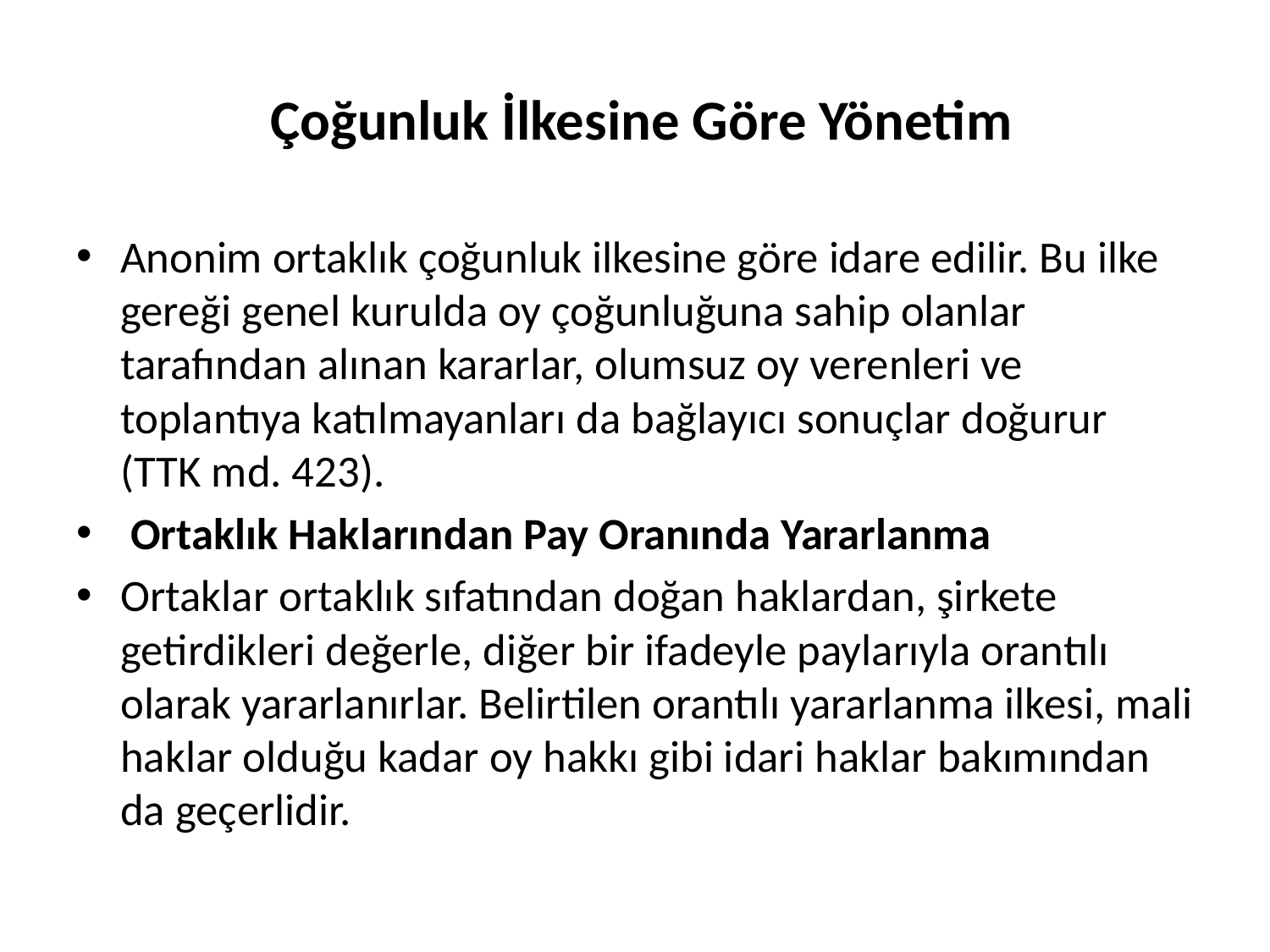

# Çoğunluk İlkesine Göre Yönetim
Anonim ortaklık çoğunluk ilkesine göre idare edilir. Bu ilke gereği genel kurulda oy çoğunluğuna sahip olanlar tarafından alınan kararlar, olumsuz oy verenleri ve toplantıya katılmayanları da bağlayıcı sonuçlar doğurur (TTK md. 423).
 Ortaklık Haklarından Pay Oranında Yararlanma
Ortaklar ortaklık sıfatından doğan haklardan, şirkete getirdikleri değerle, diğer bir ifadeyle paylarıyla orantılı olarak yararlanırlar. Belirtilen orantılı yararlanma ilkesi, mali haklar olduğu kadar oy hakkı gibi idari haklar bakımından da geçerlidir.